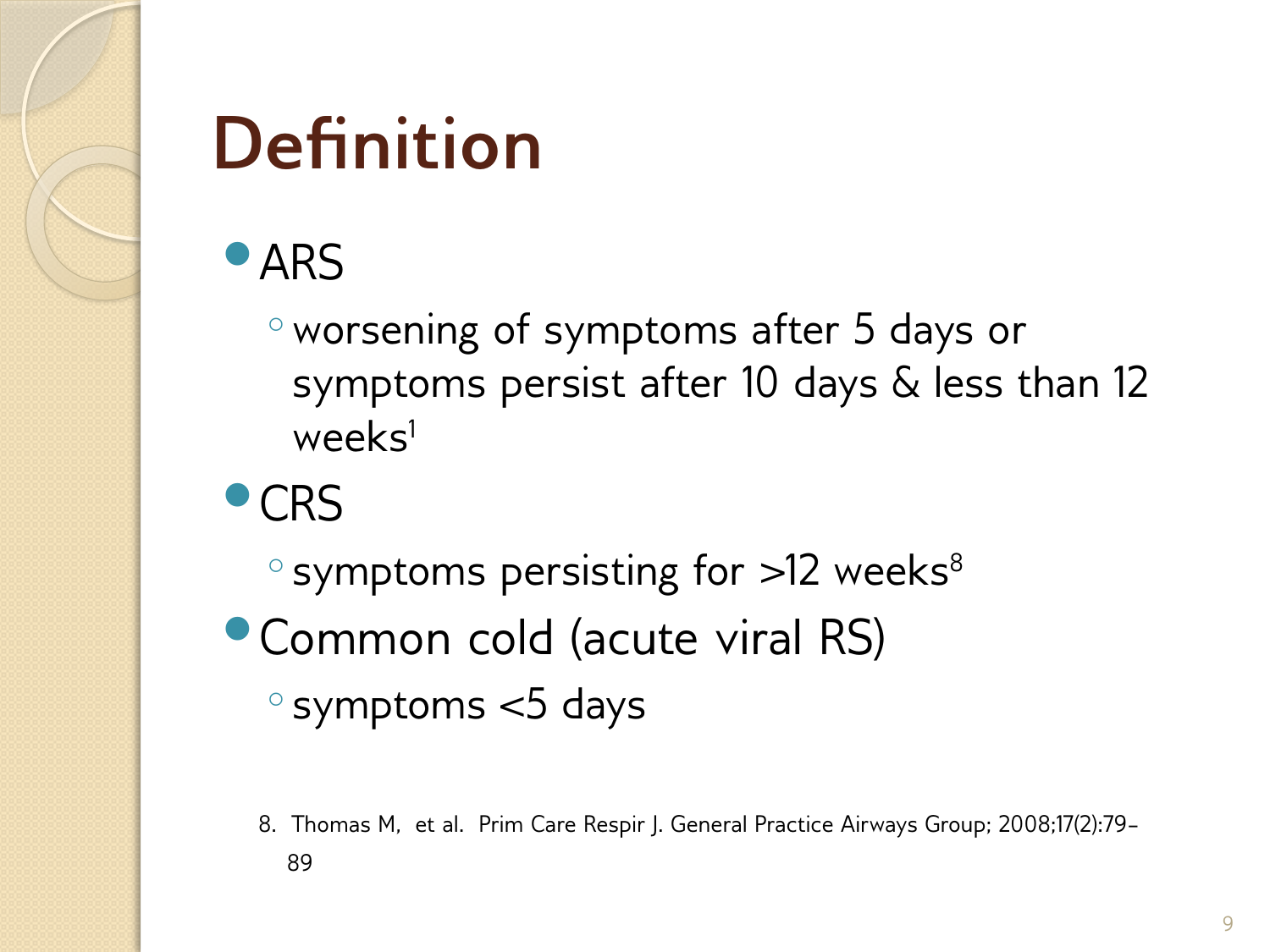

# Definition
ARS
worsening of symptoms after 5 days or symptoms persist after 10 days & less than 12 weeks1
CRS
symptoms persisting for >12 weeks8
Common cold (acute viral RS)
symptoms <5 days

     8.  Thomas M,  et al.  Prim Care Respir J. General Practice Airways Group; 2008;17(2):79–
         89
9